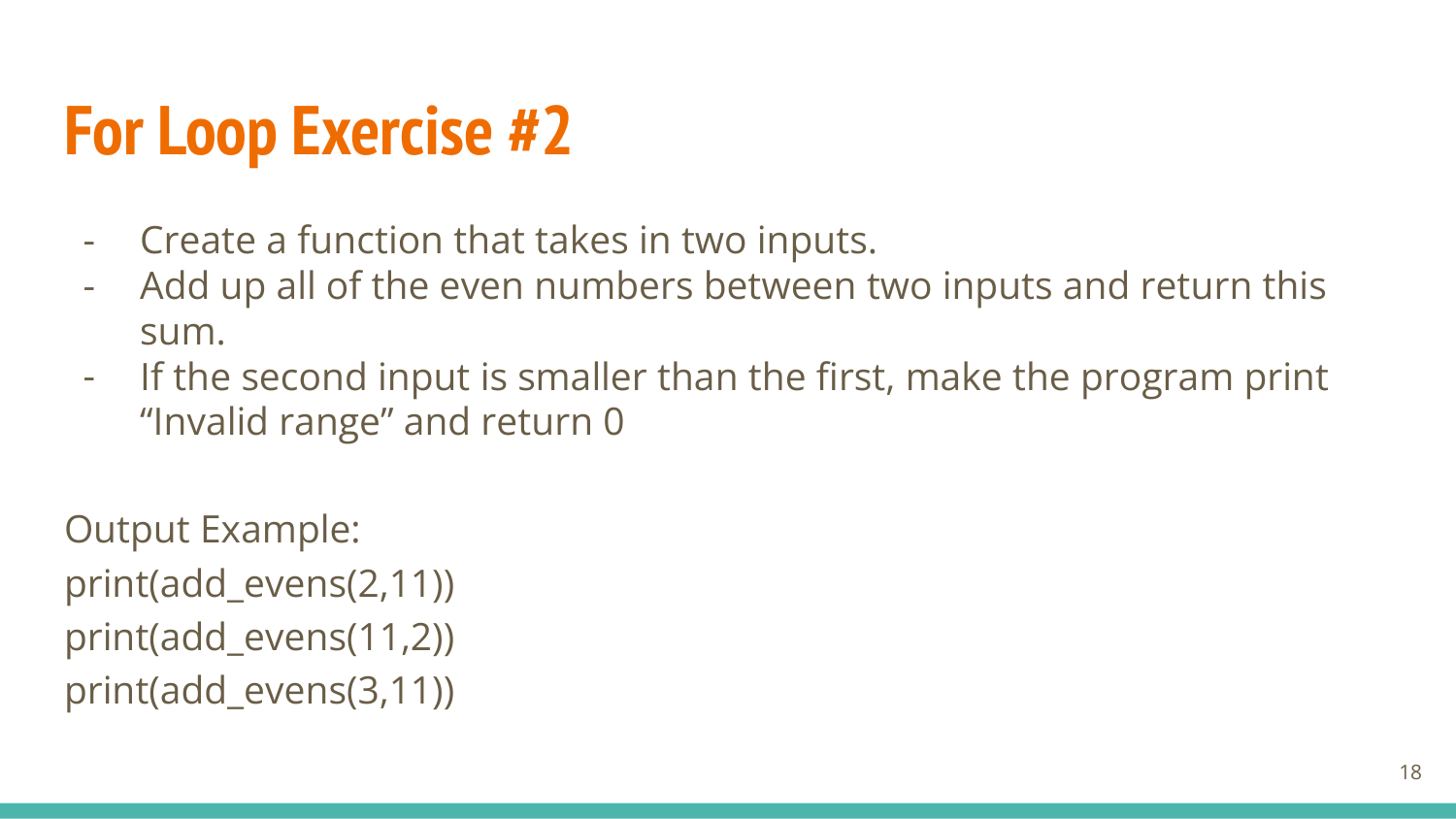

# For Loop Exercise #2
Create a function that takes in two inputs.
Add up all of the even numbers between two inputs and return this sum.
If the second input is smaller than the first, make the program print “Invalid range” and return 0

Output Example:
print(add_evens(2,11))
print(add_evens(11,2))
print(add_evens(3,11))

18